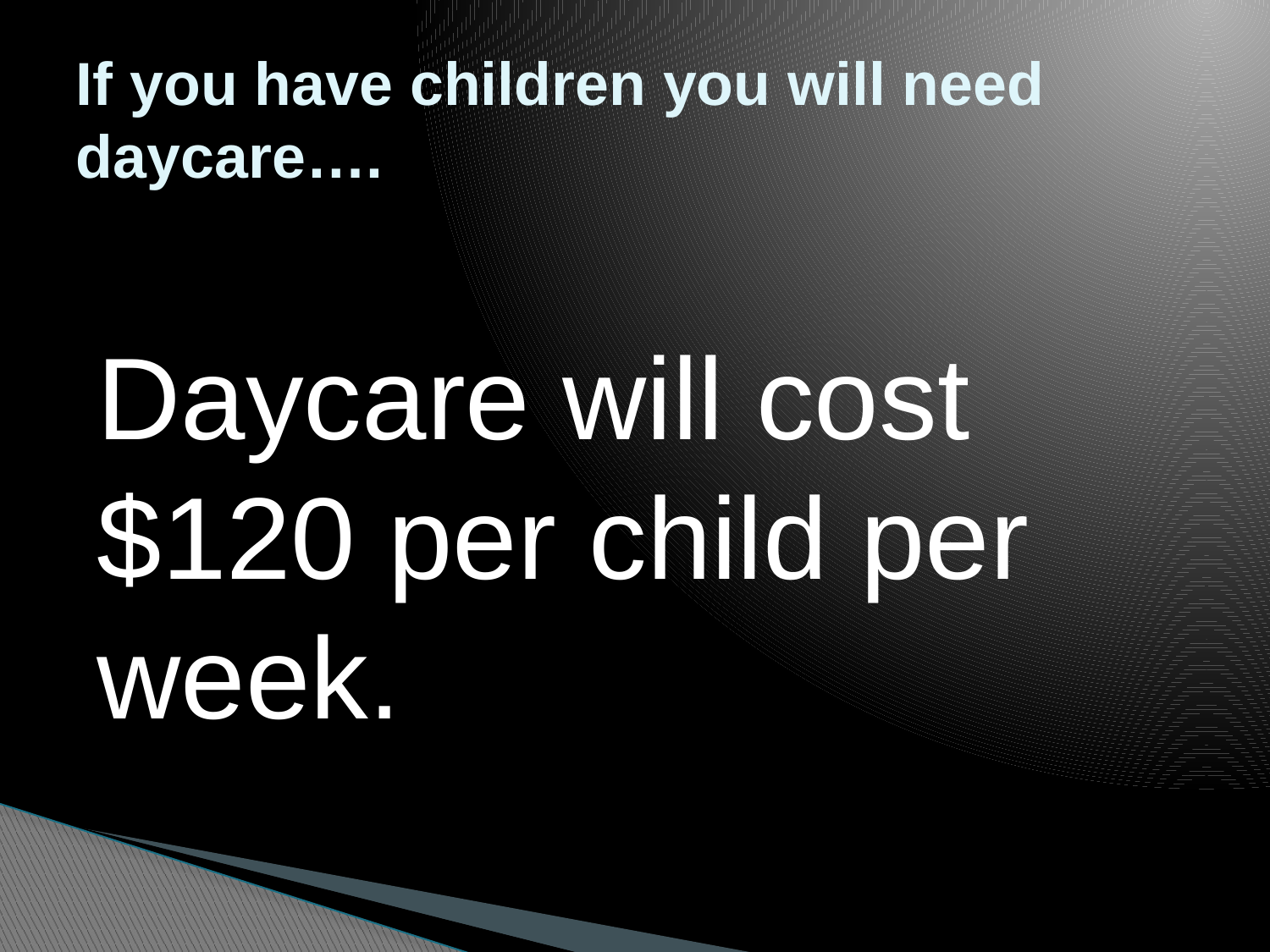

# If you have children you will need daycare….
Daycare will cost $120 per child per week.